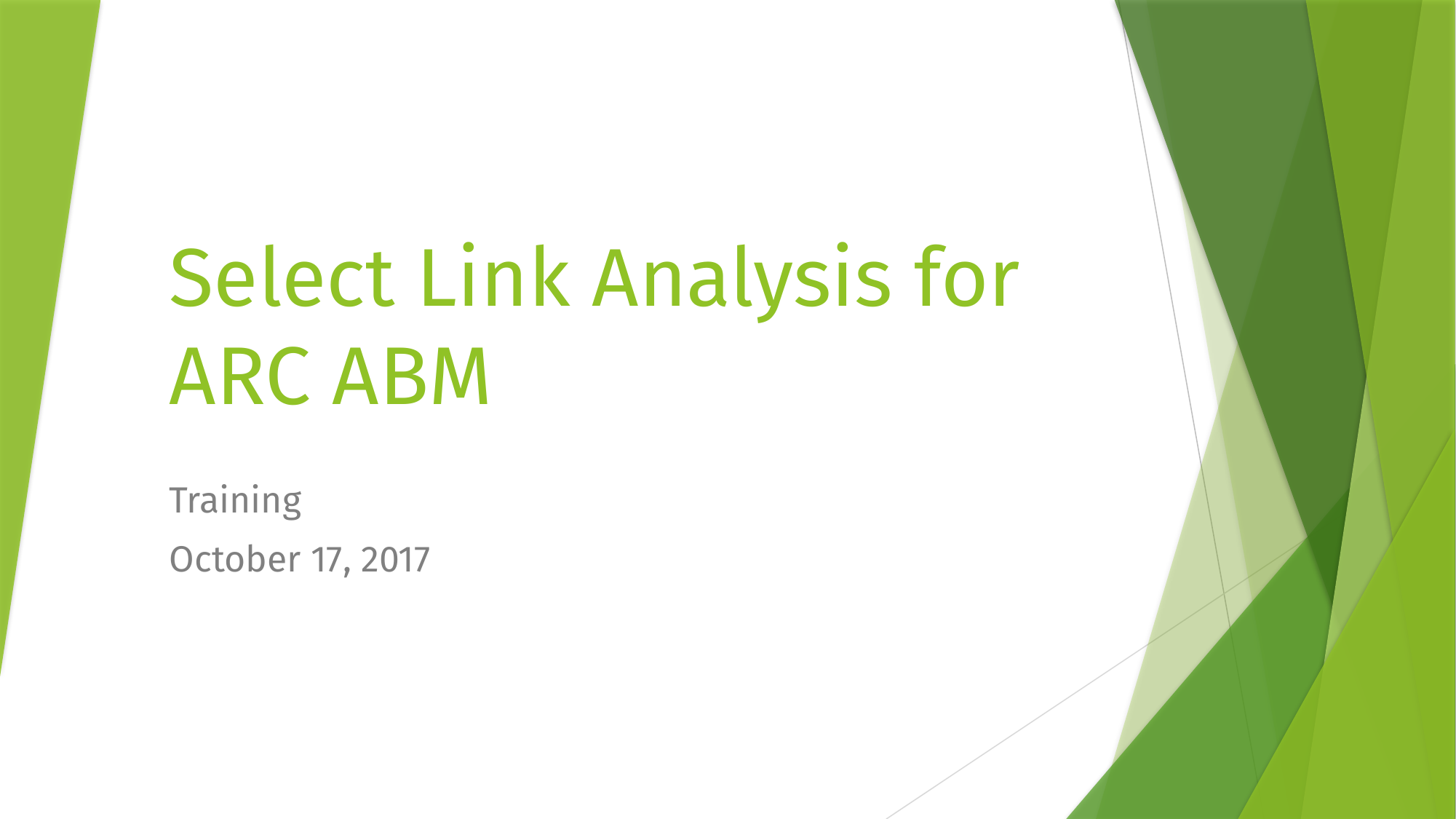

# Select Link Analysis for ARC ABM
Training
October 17, 2017